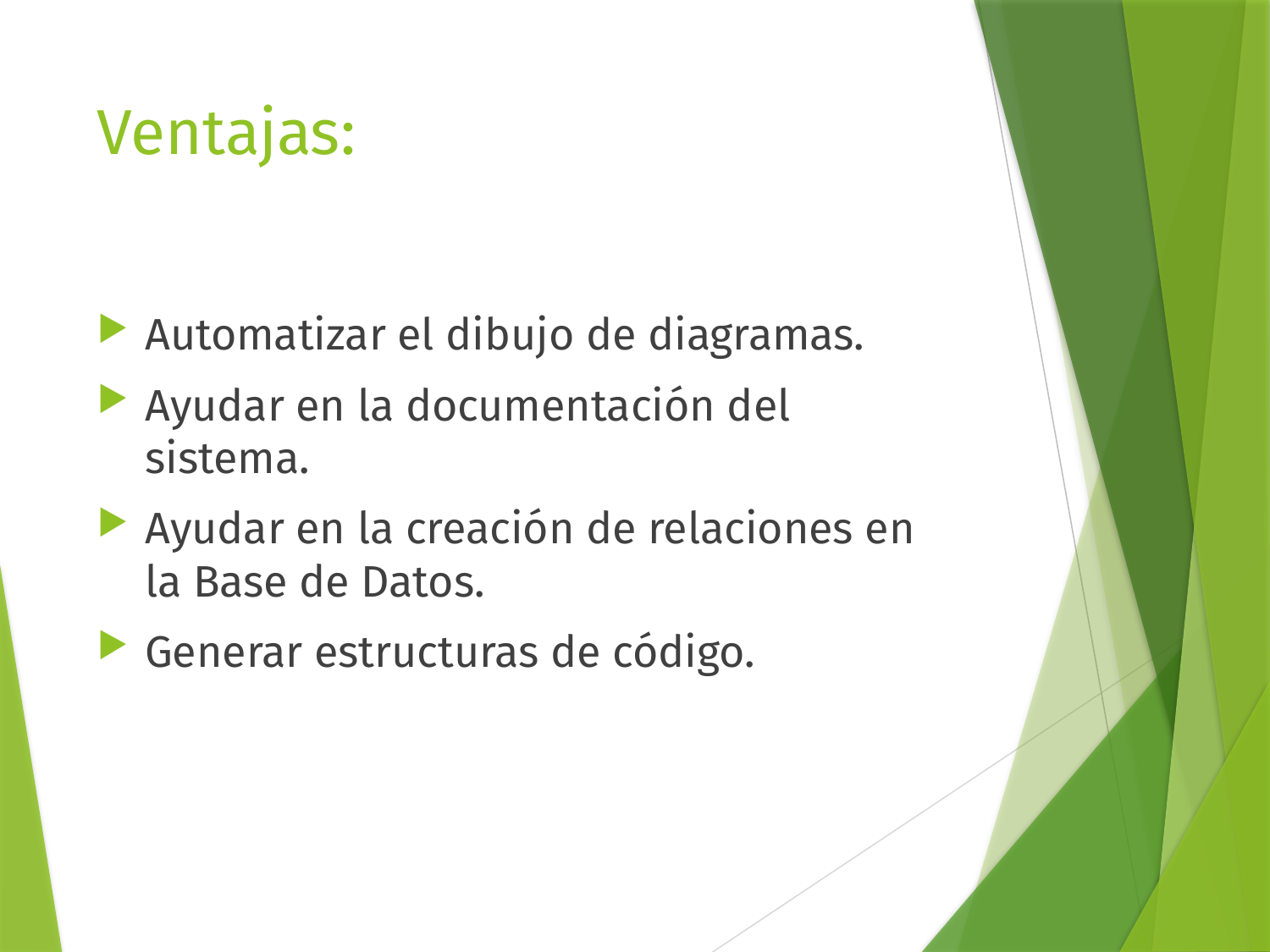

# Ventajas:
Automatizar el dibujo de diagramas.
Ayudar en la documentación del sistema.
Ayudar en la creación de relaciones en la Base de Datos.
Generar estructuras de código.